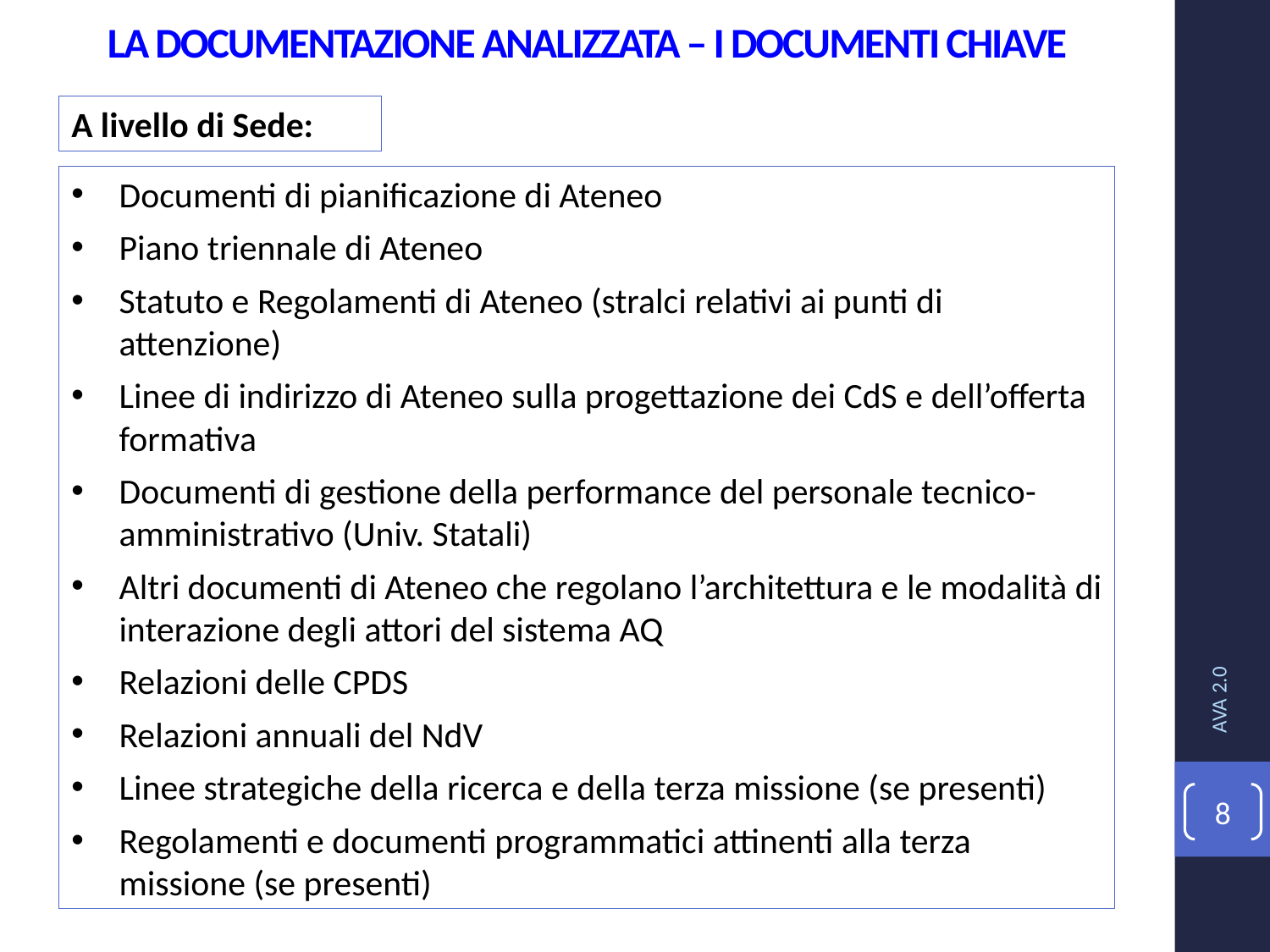

# LA DOCUMENTAZIONE ANALIZZATA – I DOCUMENTI CHIAVE
A livello di Sede:
Documenti di pianificazione di Ateneo
Piano triennale di Ateneo
Statuto e Regolamenti di Ateneo (stralci relativi ai punti di attenzione)
Linee di indirizzo di Ateneo sulla progettazione dei CdS e dell’offerta formativa
Documenti di gestione della performance del personale tecnico-amministrativo (Univ. Statali)
Altri documenti di Ateneo che regolano l’architettura e le modalità di interazione degli attori del sistema AQ
Relazioni delle CPDS
Relazioni annuali del NdV
Linee strategiche della ricerca e della terza missione (se presenti)
Regolamenti e documenti programmatici attinenti alla terza missione (se presenti)
AVA 2.0
8